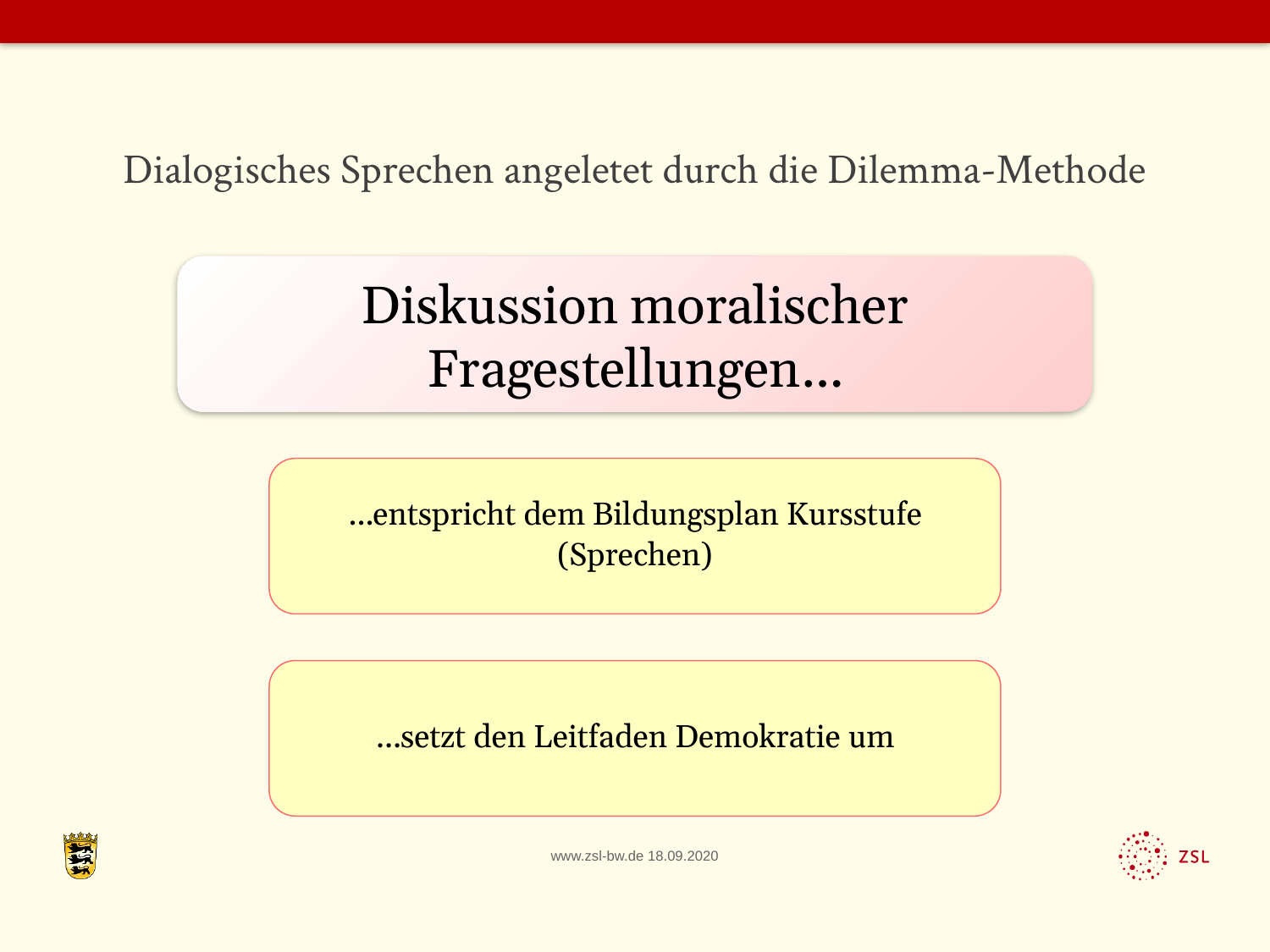

# Dialogisches Sprechen angeletet durch die Dilemma-Methode
Diskussion moralischer Fragestellungen…
…entspricht dem Bildungsplan Kursstufe (Sprechen)
…setzt den Leitfaden Demokratie um